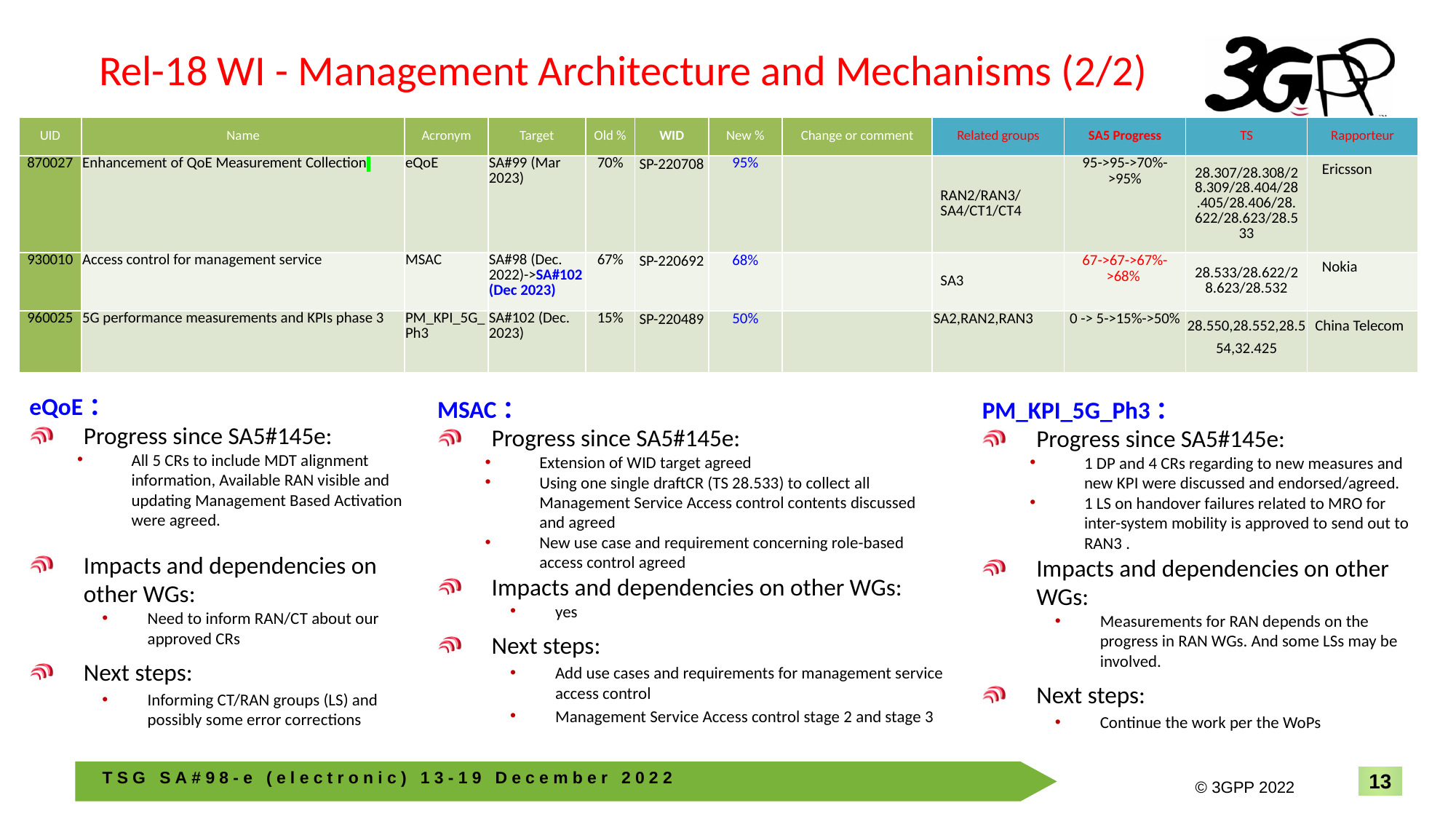

# Rel-18 WI - Management Architecture and Mechanisms (2/2)
| UID | Name | Acronym | Target | Old % | WID | New % | Change or comment | Related groups | SA5 Progress | TS | Rapporteur |
| --- | --- | --- | --- | --- | --- | --- | --- | --- | --- | --- | --- |
| 870027 | Enhancement of QoE Measurement Collection | eQoE | SA#99 (Mar 2023) | 70% | SP-220708 | 95% |  | RAN2/RAN3/SA4/CT1/CT4 | 95->95->70%->95% | 28.307/28.308/28.309/28.404/28.405/28.406/28.622/28.623/28.533 | Ericsson |
| 930010 | Access control for management service | MSAC | SA#98 (Dec. 2022)->SA#102 (Dec 2023) | 67% | SP-220692 | 68% |  | SA3 | 67->67->67%->68% | 28.533/28.622/28.623/28.532 | Nokia |
| 960025 | 5G performance measurements and KPIs phase 3 | PM\_KPI\_5G\_Ph3 | SA#102 (Dec. 2023) | 15% | SP-220489 | 50% |  | SA2,RAN2,RAN3 | 0 -> 5->15%->50% | 28.550,28.552,28.554,32.425 | China Telecom |
eQoE：
Progress since SA5#145e:
All 5 CRs to include MDT alignment information, Available RAN visible and updating Management Based Activation were agreed.

Impacts and dependencies on other WGs:
Need to inform RAN/CT about our approved CRs
Next steps:
Informing CT/RAN groups (LS) and possibly some error corrections
MSAC：
Progress since SA5#145e:
Extension of WID target agreed
Using one single draftCR (TS 28.533) to collect all Management Service Access control contents discussed and agreed
New use case and requirement concerning role-based access control agreed
Impacts and dependencies on other WGs:
yes
Next steps:
Add use cases and requirements for management service access control
Management Service Access control stage 2 and stage 3
PM_KPI_5G_Ph3：
Progress since SA5#145e:
1 DP and 4 CRs regarding to new measures and new KPI were discussed and endorsed/agreed.
1 LS on handover failures related to MRO for inter-system mobility is approved to send out to RAN3 .
Impacts and dependencies on other WGs:
Measurements for RAN depends on the progress in RAN WGs. And some LSs may be involved.
Next steps:
Continue the work per the WoPs